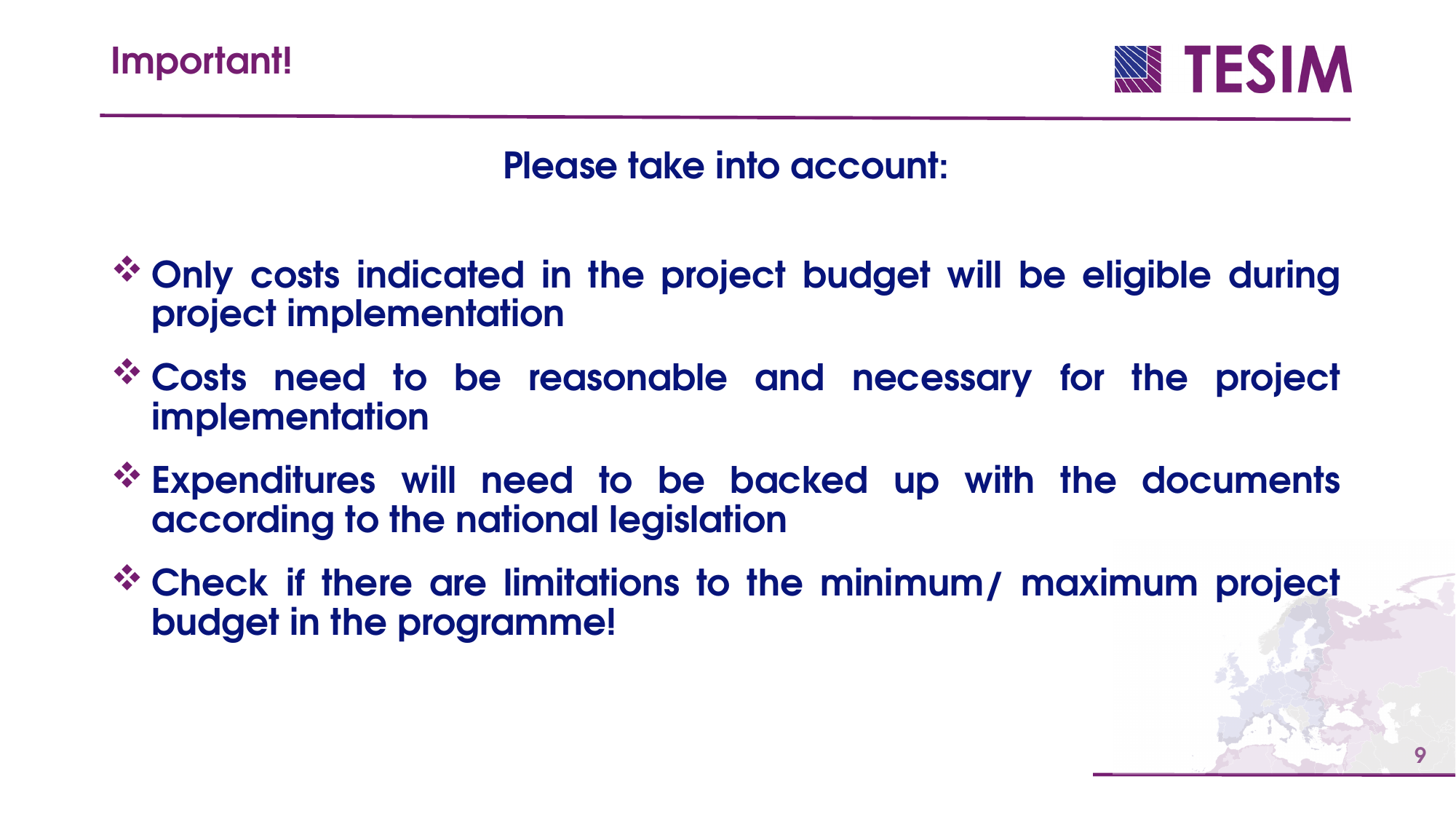

Important!
Please take into account:

Only costs indicated in the project budget will be eligible during project implementation
Costs need to be reasonable and necessary for the project implementation
Expenditures will need to be backed up with the documents according to the national legislation
Check if there are limitations to the minimum/ maximum project budget in the programme!